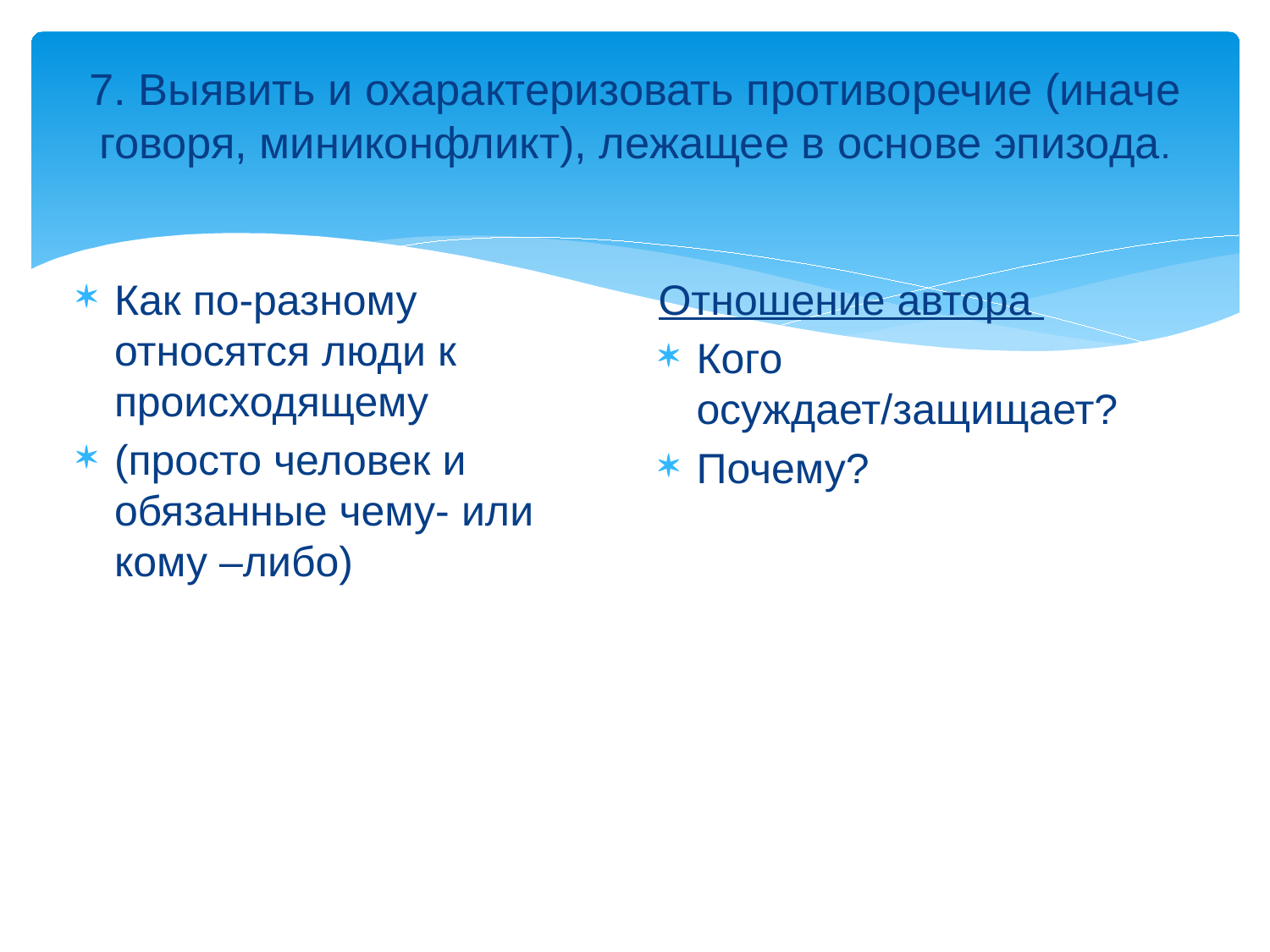

# 7. Выявить и охарактеризовать противоречие (иначе говоря, миниконфликт), лежащее в основе эпизода.
Как по-разному относятся люди к происходящему
(просто человек и обязанные чему- или кому –либо)
Отношение автора
Кого осуждает/защищает?
Почему?